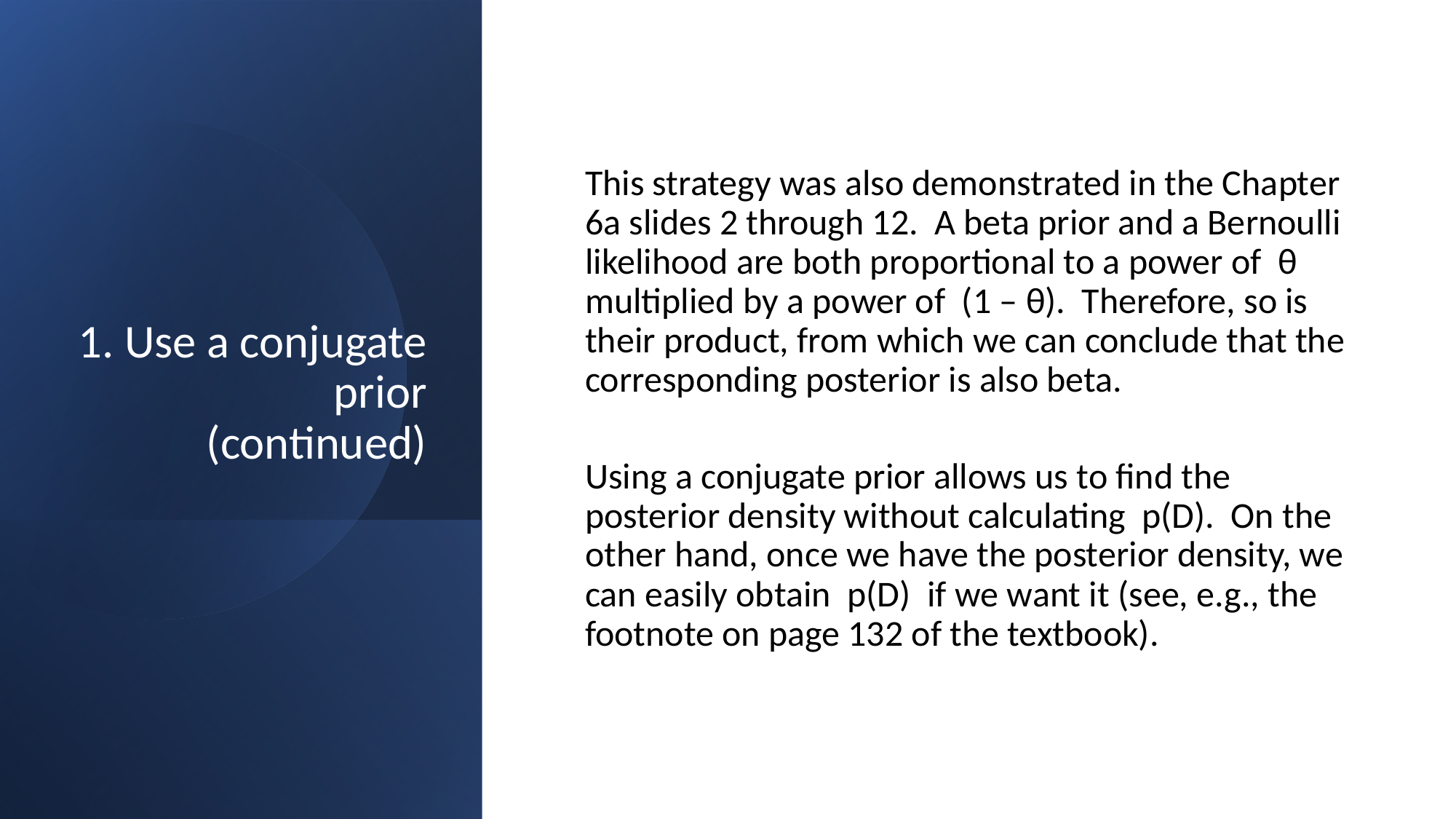

# 1. Use a conjugate prior (continued)
This strategy was also demonstrated in the Chapter 6a slides 2 through 12.  A beta prior and a Bernoulli likelihood are both proportional to a power of  θ  multiplied by a power of  (1 – θ).  Therefore, so is their product, from which we can conclude that the corresponding posterior is also beta.

Using a conjugate prior allows us to find the posterior density without calculating  p(D).  On the other hand, once we have the posterior density, we can easily obtain  p(D)  if we want it (see, e.g., the footnote on page 132 of the textbook).